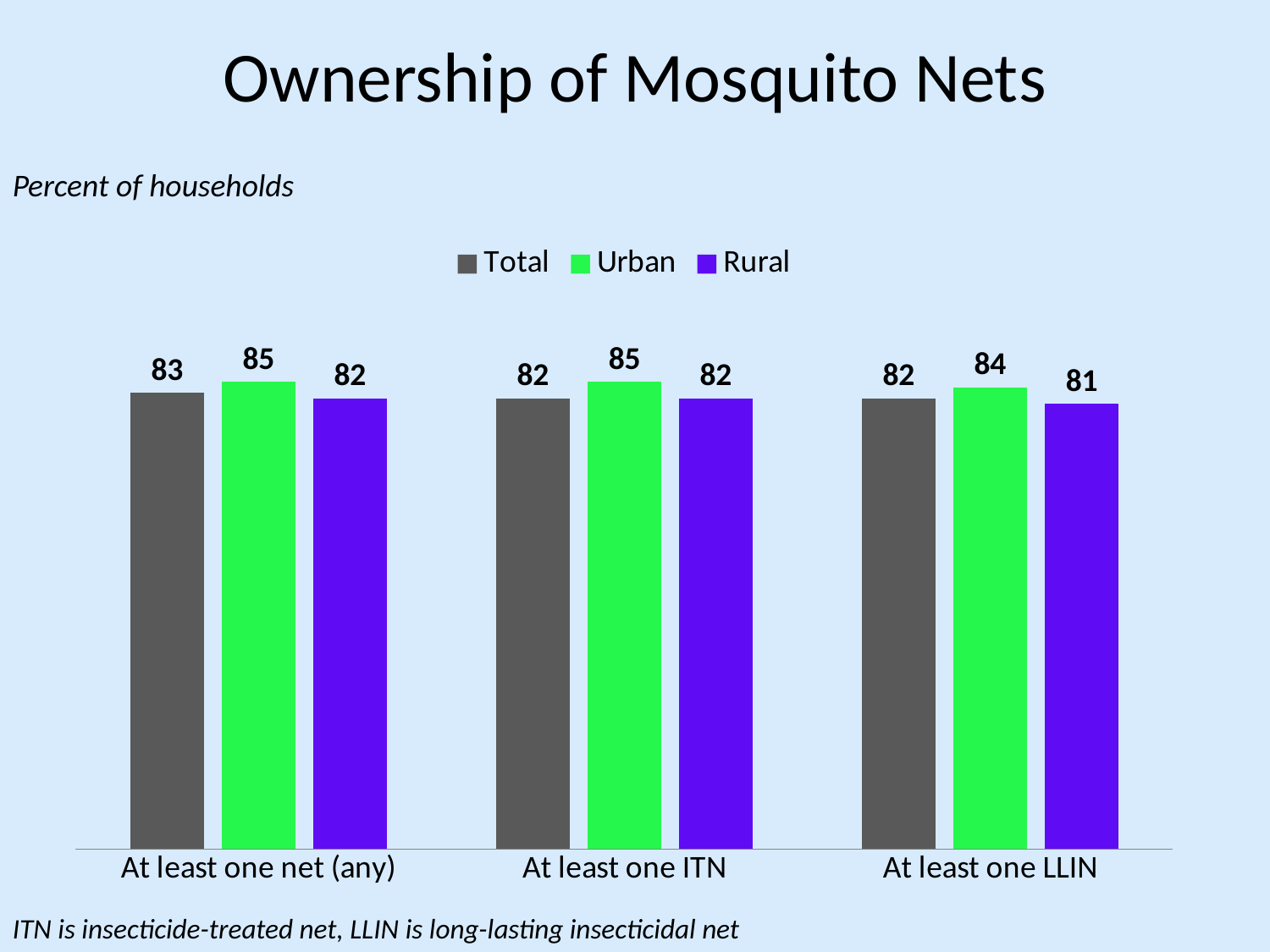

# Ownership of Mosquito Nets
Percent of households

### Chart

| Category | Total | Urban | Rural |
|---|---|---|---|
| At least one net (any) | 83.0 | 85.0 | 82.0 |
| At least one ITN | 82.0 | 85.0 | 82.0 |
| At least one LLIN | 82.0 | 84.0 | 81.0 |
ITN is insecticide-treated net, LLIN is long-lasting insecticidal net